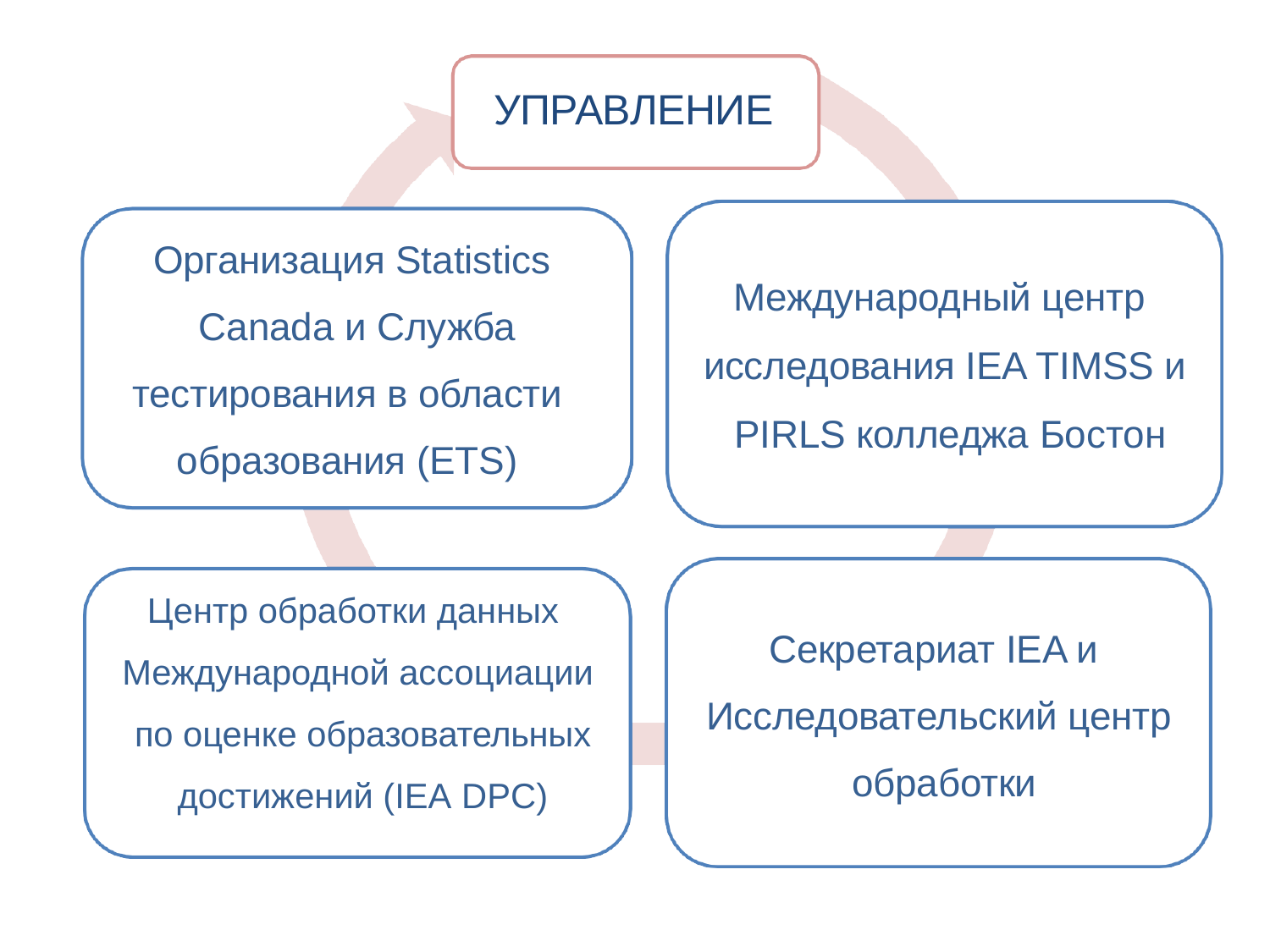

# УПРАВЛЕНИЕ

Организация Statistics  Canada и Служба
тестирования в области
образования (ETS)

Центр обработки данных  Международной ассоциации  по оценке образовательных  достижений (IEA DPC)
Международный центр  исследования IEA TIMSS и  PIRLS колледжа Бостон
Секретариат IEA и  Исследовательский центр  обработки